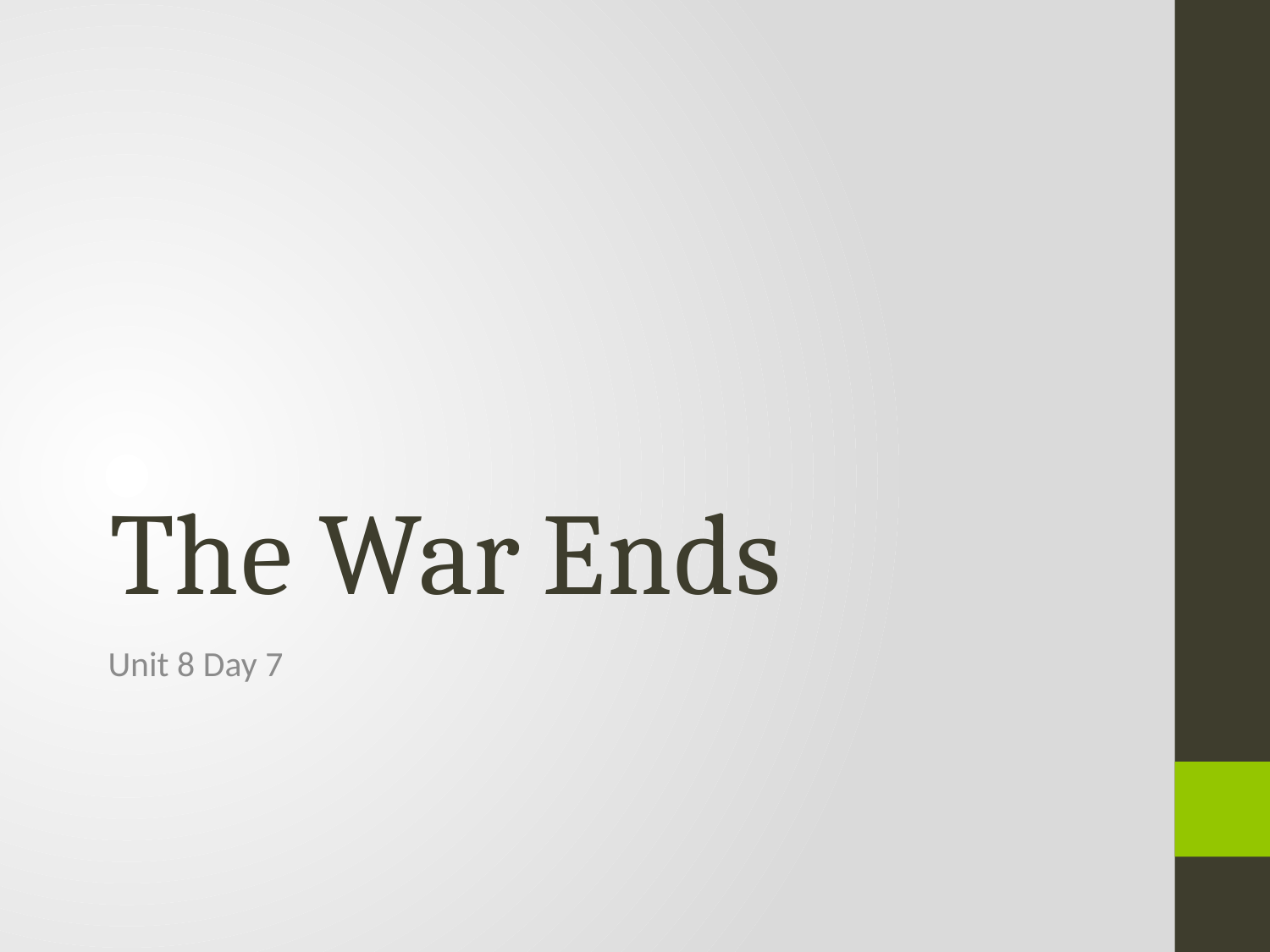

# The War Ends
Unit 8 Day 7